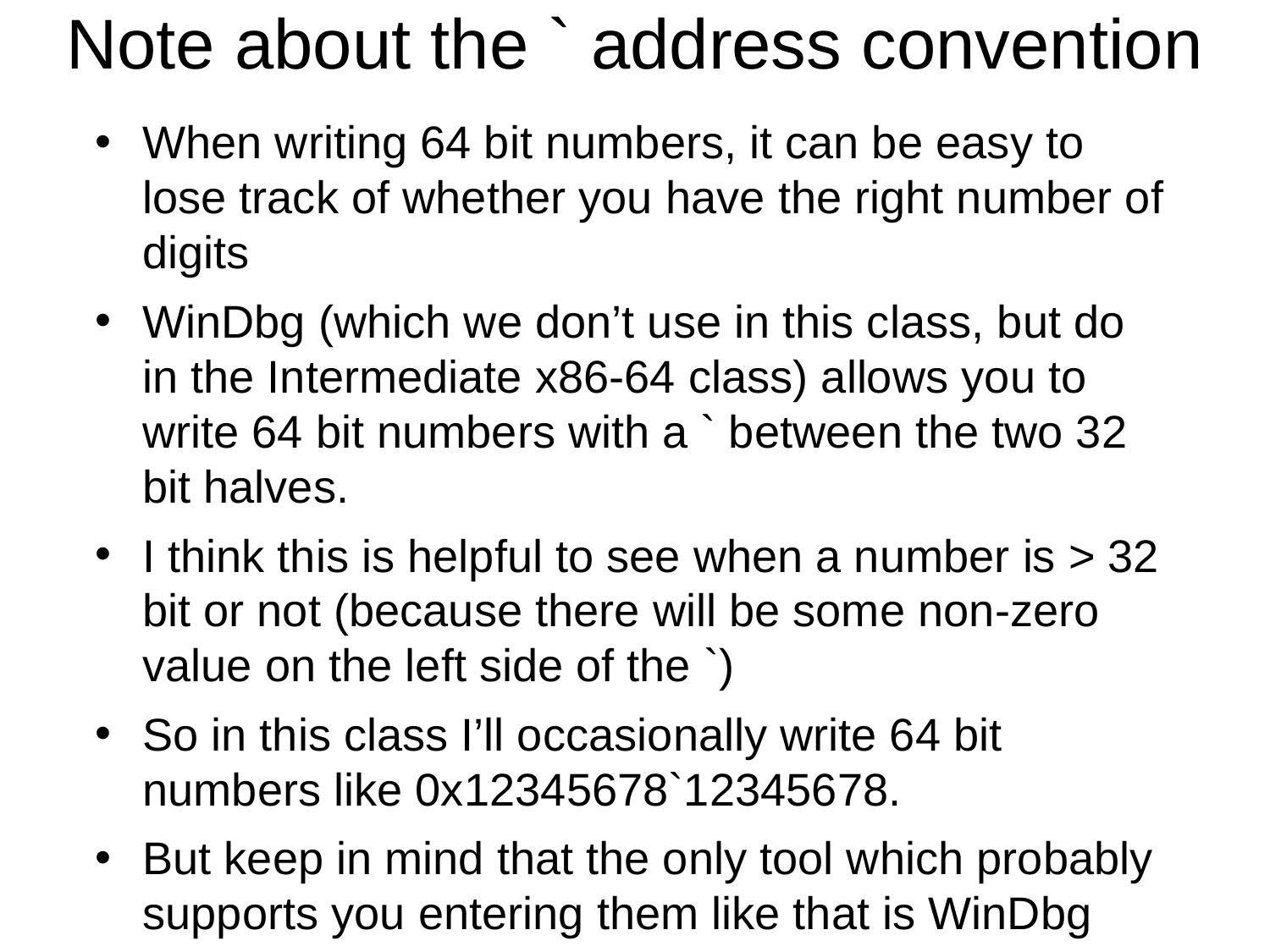

Note about the ` address convention
When writing 64 bit numbers, it can be easy to lose track of whether you have the right number of digits
WinDbg (which we don’t use in this class, but do in the Intermediate x86-64 class) allows you to write 64 bit numbers with a ` between the two 32 bit halves.
I think this is helpful to see when a number is > 32 bit or not (because there will be some non-zero value on the left side of the `)
So in this class I’ll occasionally write 64 bit numbers like 0x12345678`12345678.
But keep in mind that the only tool which probably supports you entering them like that is WinDbg